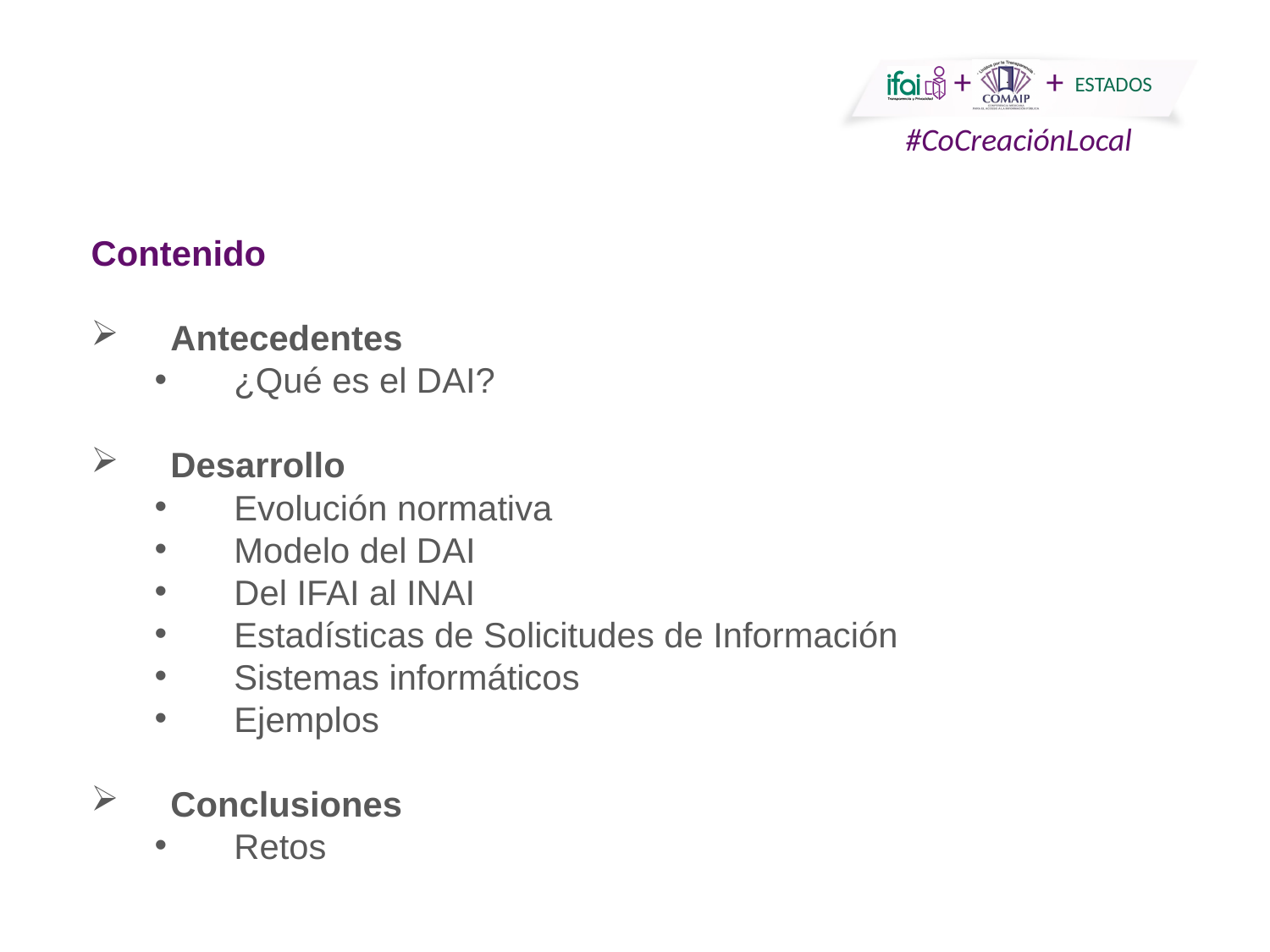

Contenido

Antecedentes
¿Qué es el DAI?

Desarrollo
Evolución normativa
Modelo del DAI
Del IFAI al INAI
Estadísticas de Solicitudes de Información
Sistemas informáticos
Ejemplos

Conclusiones
Retos